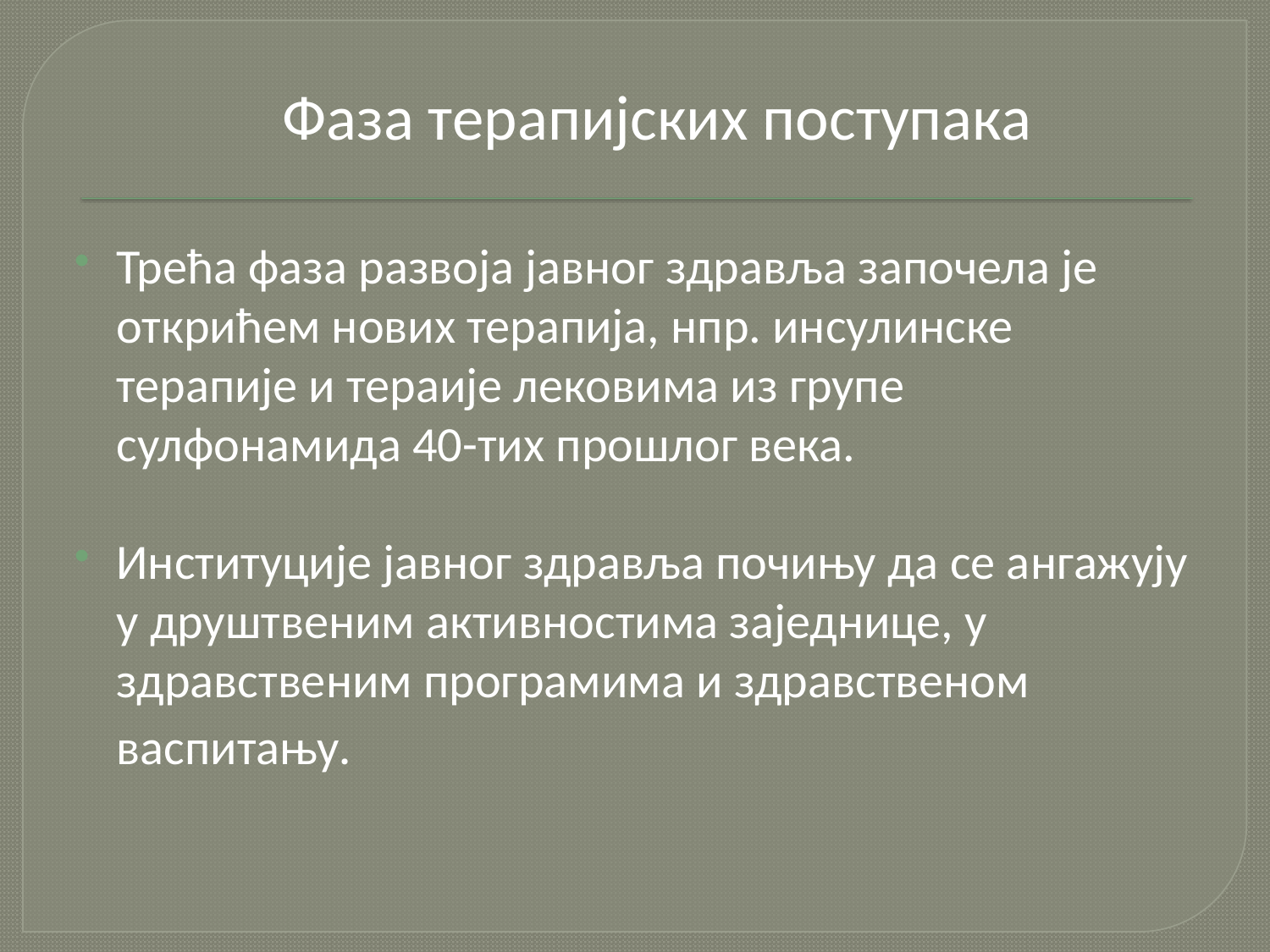

# Фаза терапијских поступака
Трећа фаза развоја јавног здравља започела је открићем нових терапија, нпр. инсулинске терапије и тераије лековима из групе сулфонамида 40-тих прошлог века.

Институције јавног здравља почињу да се ангажују у друштвеним активностима заједнице, у здравственим програмима и здравственом васпитању.